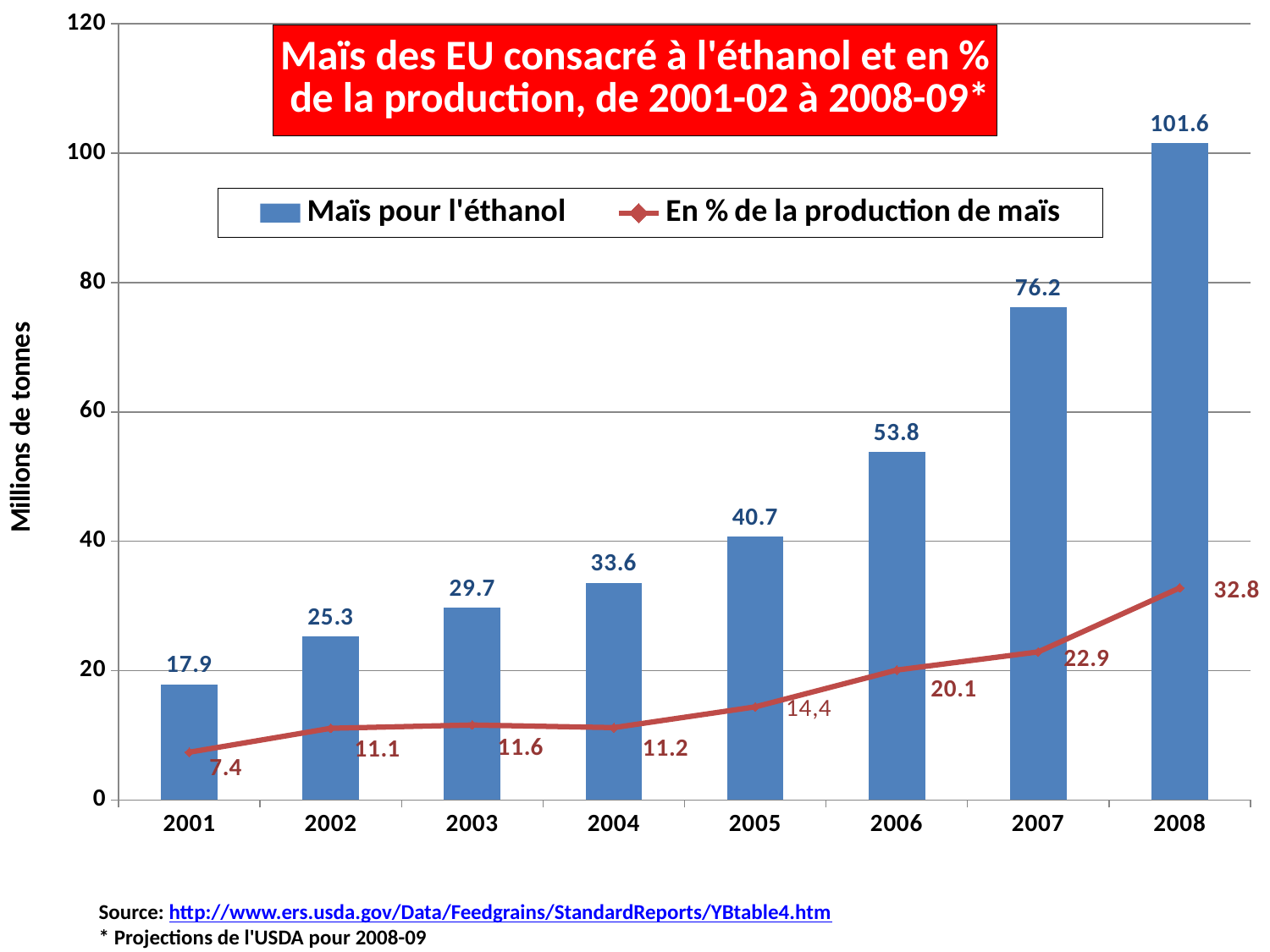

### Chart: Maïs des EU consacré à l'éthanol et en %
 de la production, de 2001-02 à 2008-09*

| Category | Maïs pour l'éthanol | En % de la production de maïs |
|---|---|---|
| 2001 | 17.9 | 7.4 |
| 2002 | 25.3 | 11.1 |
| 2003 | 29.7 | 11.6 |
| 2004 | 33.6 | 11.2 |
| 2005 | 40.7 | 14.4 |
| 2006 | 53.8 | 20.1 |
| 2007 | 76.2 | 22.9 |
| 2008 | 101.6 | 32.800000000000004 |
Source: http://www.ers.usda.gov/Data/Feedgrains/StandardReports/YBtable4.htm
* Projections de l'USDA pour 2008-09